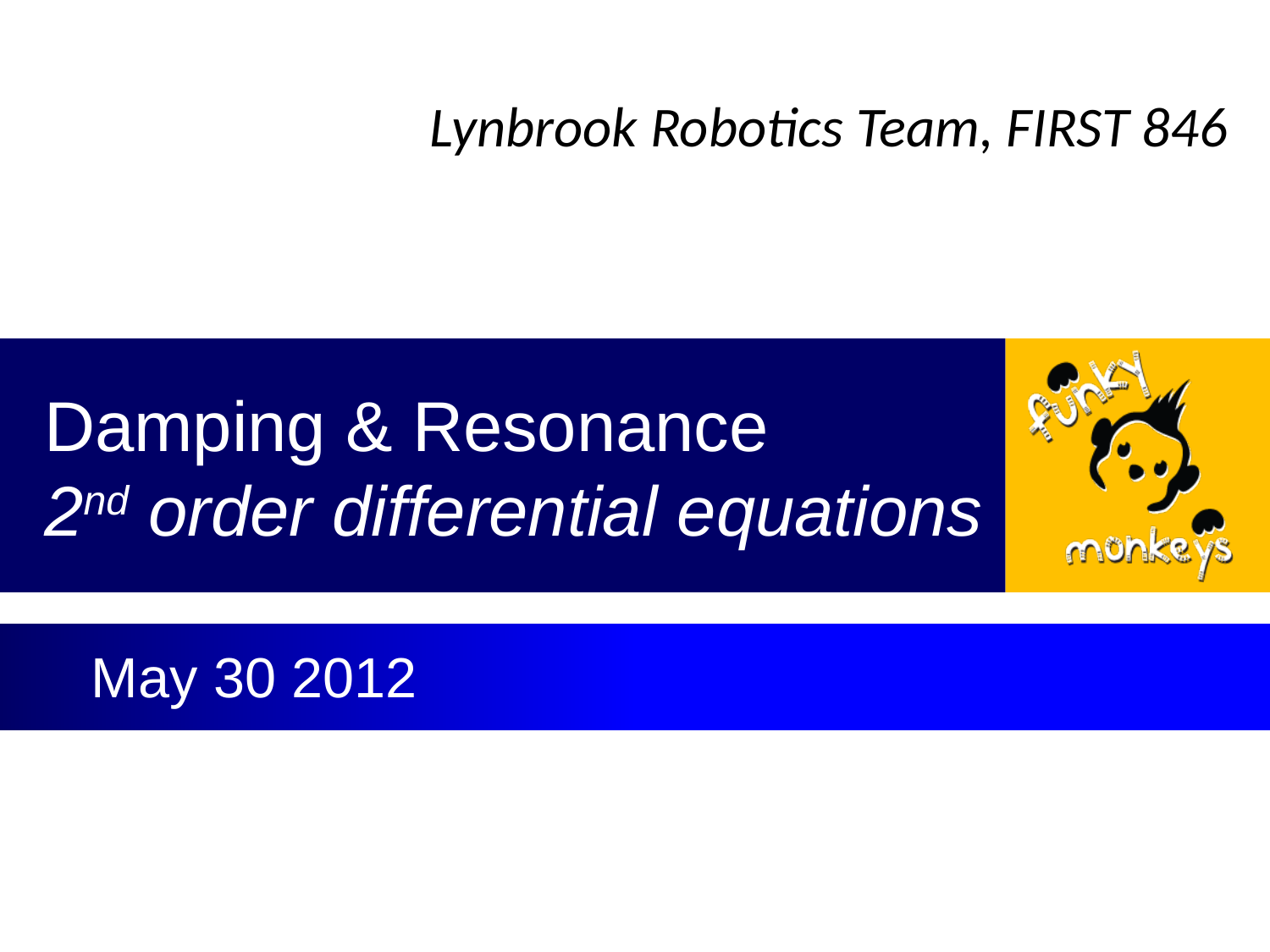

# Damping & Resonance 2nd order differential equations
   May 30 2012